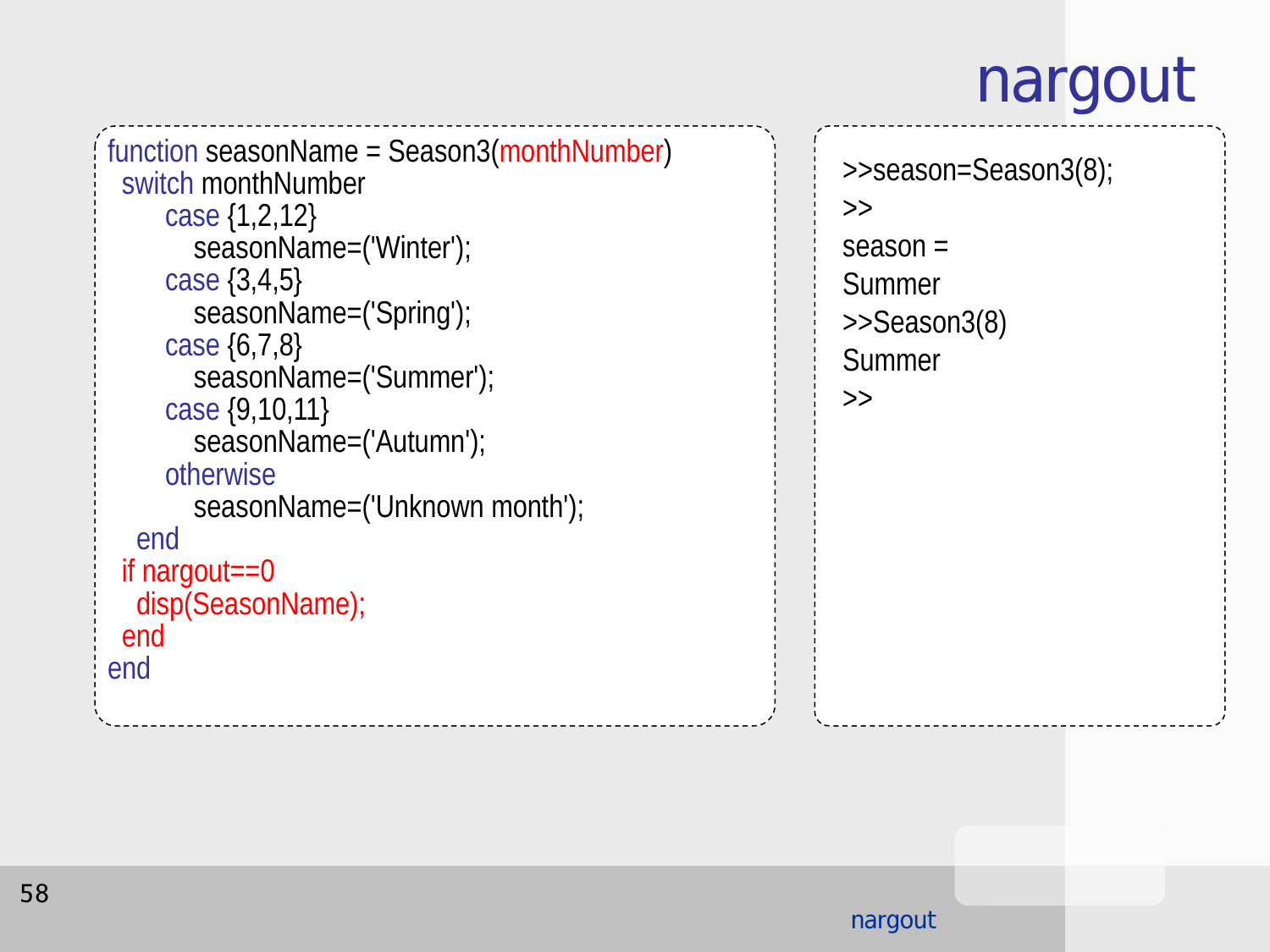

nargout

function seasonName = Season3(monthNumber)
  switch monthNumber
        case {1,2,12}
            seasonName=('Winter');
        case {3,4,5}
            seasonName=('Spring');
        case {6,7,8}
            seasonName=('Summer');
        case {9,10,11}
            seasonName=('Autumn');
        otherwise
            seasonName=('Unknown month');
    end
  if nargout==0
    disp(SeasonName);
  end
end
>>season=Season3(8);
>>season
season =
Summer
>>Season3(8)
Summer
>>
58
nargout